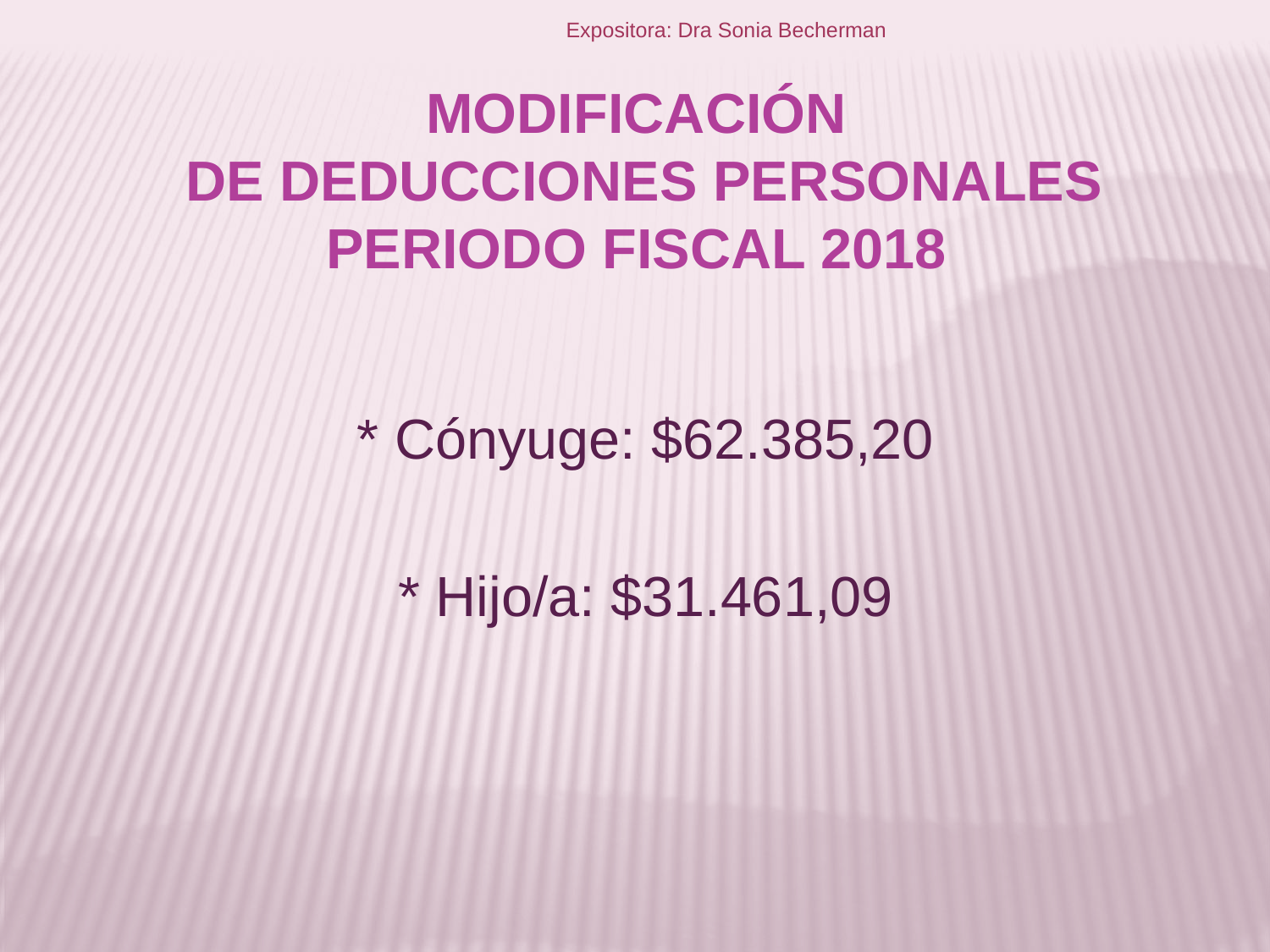

Expositora: Dra Sonia Becherman
Modificación
 de Deducciones Personales
Periodo Fiscal 2018

* Cónyuge: $62.385,20

* Hijo/a: $31.461,09